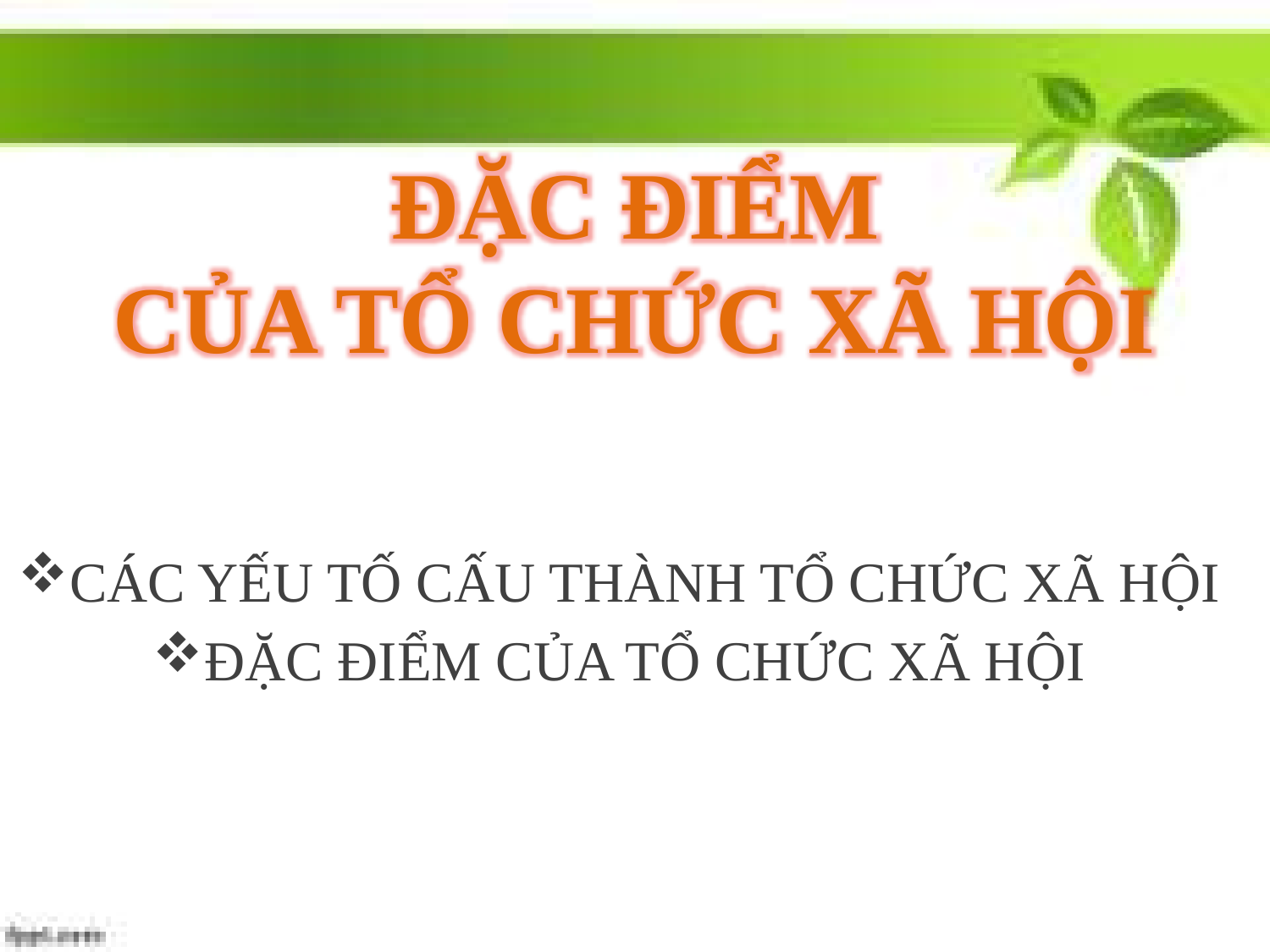

ĐẶC ĐIỂM
CỦA TỔ CHỨC XÃ HỘI
CÁC YẾU TỐ CẤU THÀNH TỔ CHỨC XÃ HỘI
ĐẶC ĐIỂM CỦA TỔ CHỨC XÃ HỘI